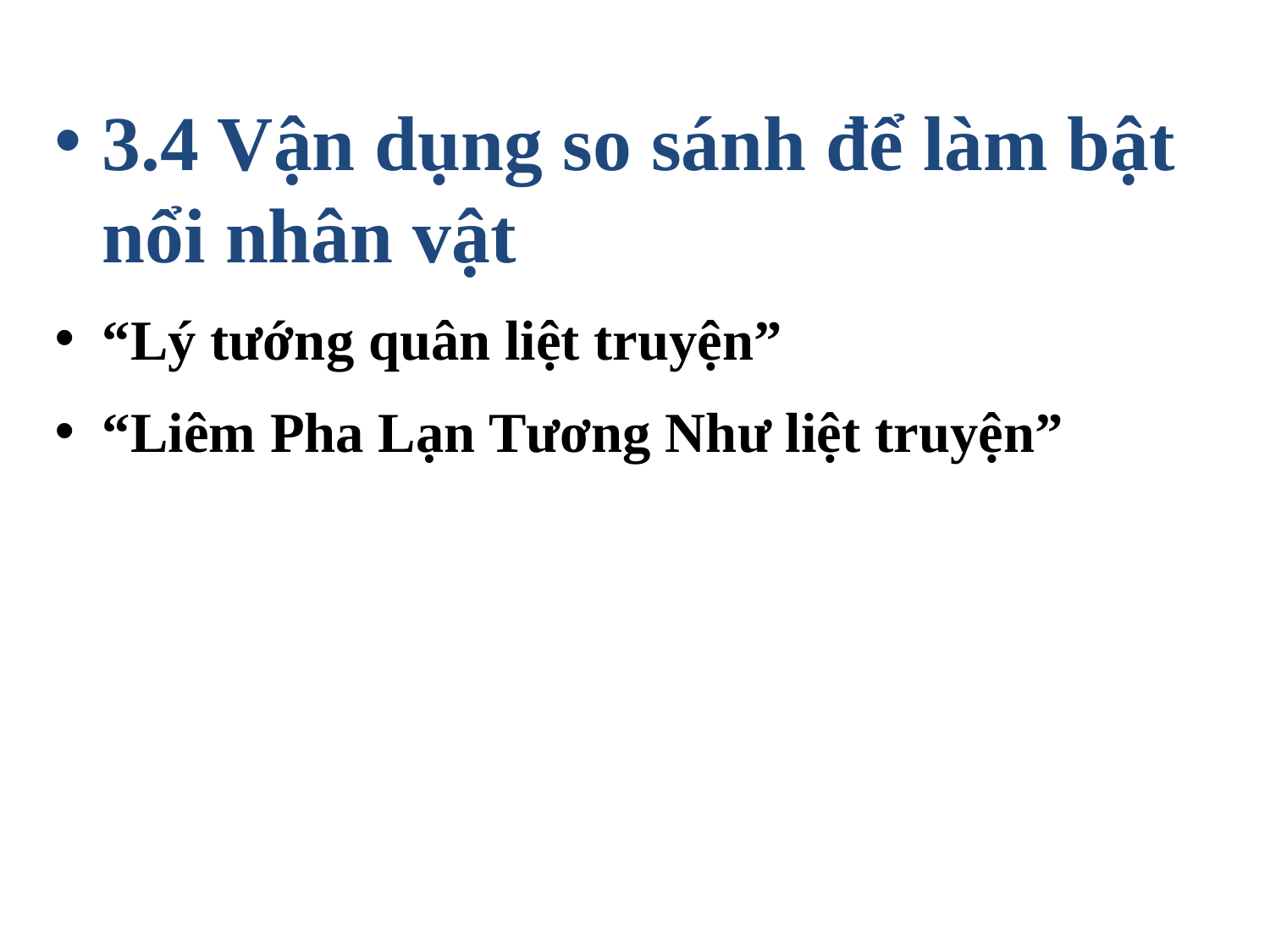

3.4 Vận dụng so sánh để làm bật nổi nhân vật
“Lý tướng quân liệt truyện”
“Liêm Pha Lạn Tương Như liệt truyện”